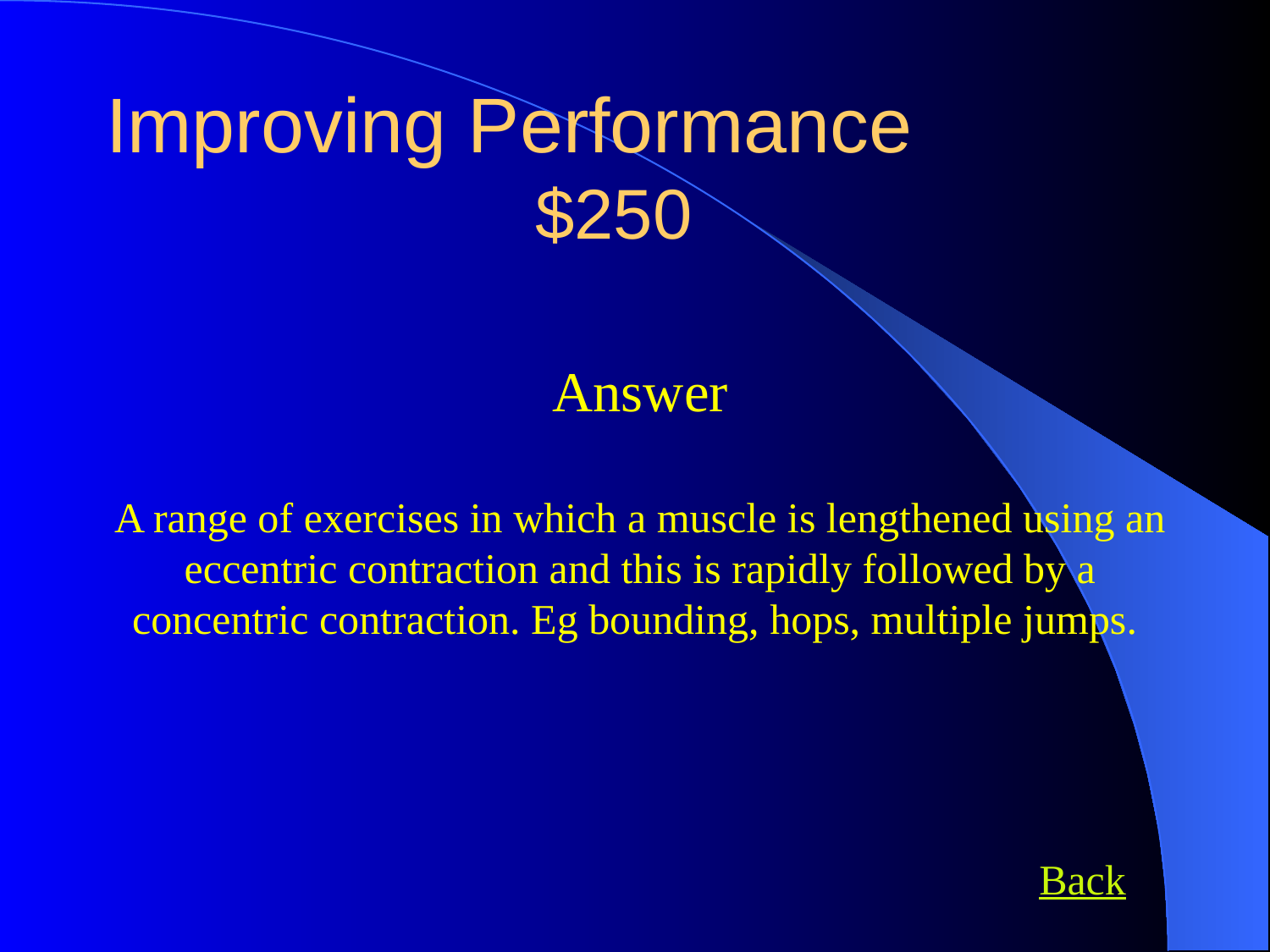

Improving Performance 		$250
Answer

A range of exercises in which a muscle is lengthened using an eccentric contraction and this is rapidly followed by a concentric contraction. Eg bounding, hops, multiple jumps.

Back